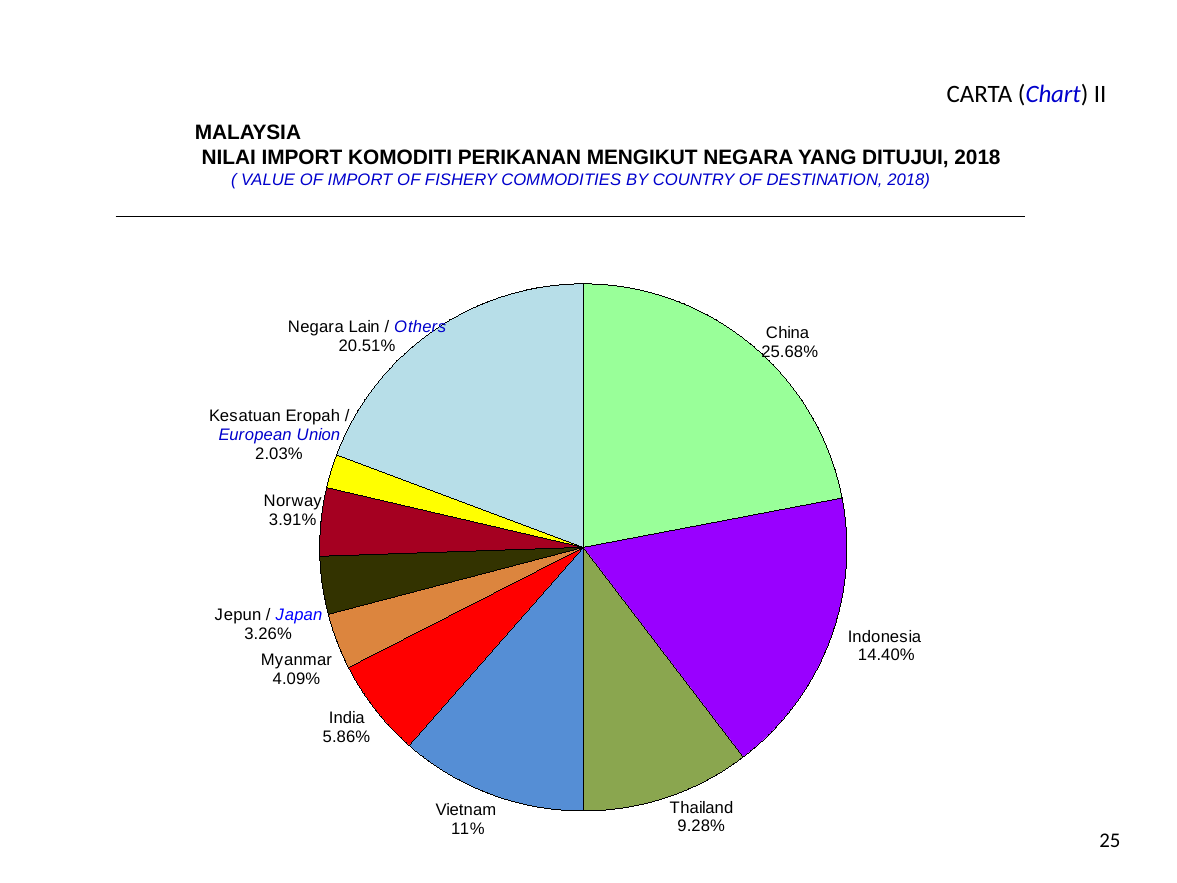

CARTA (Chart) II
                 MALAYSIA                                                                                                                                             NILAI IMPORT KOMODITI PERIKANAN MENGIKUT NEGARA YANG DITUJUI, 2018
( VALUE OF IMPORT OF FISHERY COMMODITIES BY COUNTRY OF DESTINATION, 2018)

### Chart

| Category |  |
|---|---|
| China  | 966723091.0 |
| Indonesia  | 774139316.0 |
| Thailand | 455061614.0 |
| Vietnam  | 505920913.0 |
| India | 263309238.0 |
| Myanmar | 151112806.0 |
| Jepun / Japan | 155694328.0 |
| Norway | 184072795.0 |
| Kesatuan Eropah / European Union | 90837811.0 |
| Negara Lain / Others | 847449462.0 |
25